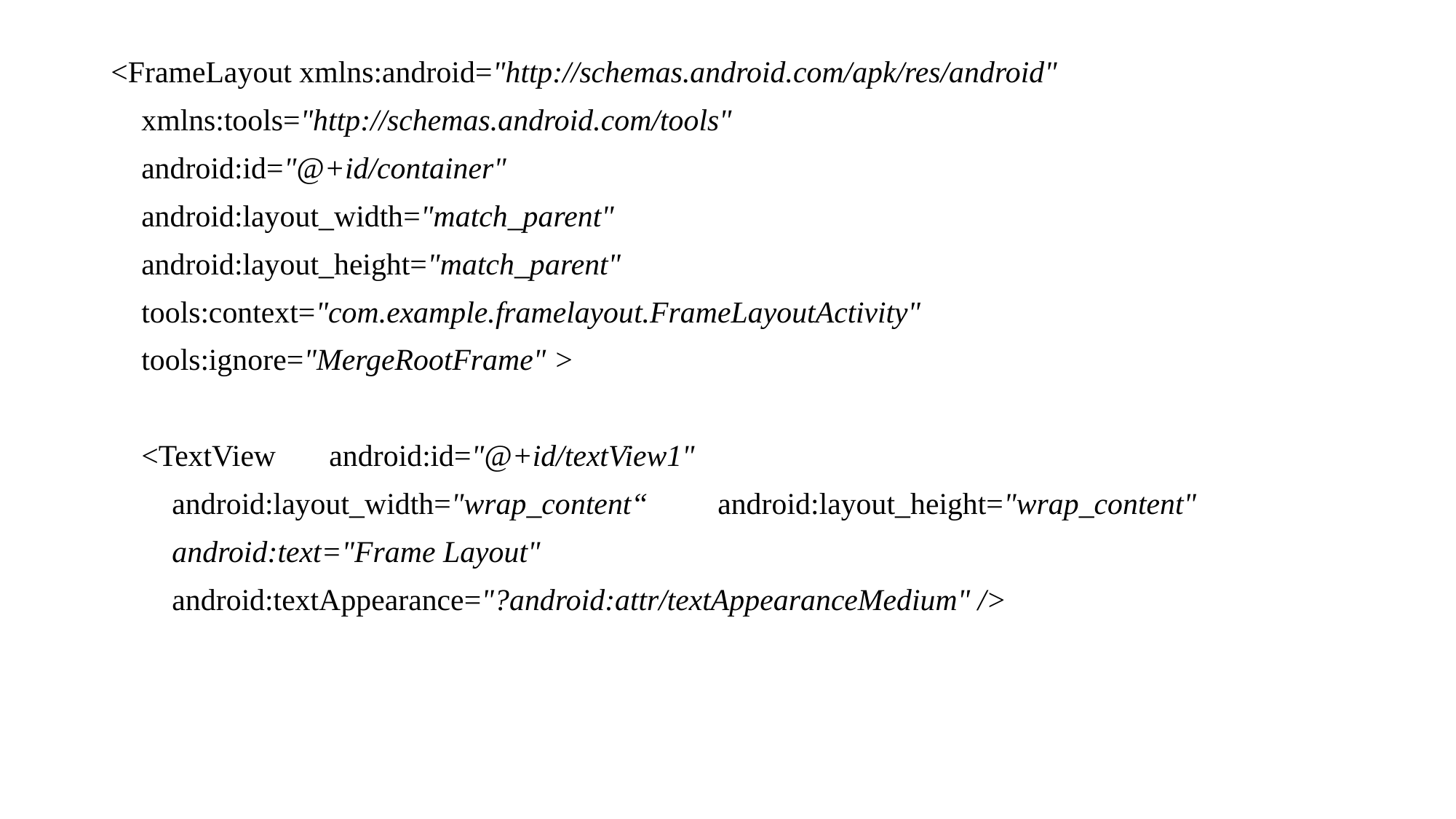

<FrameLayout xmlns:android="http://schemas.android.com/apk/res/android"
    xmlns:tools="http://schemas.android.com/tools"
    android:id="@+id/container"
    android:layout_width="match_parent"
    android:layout_height="match_parent"
    tools:context="com.example.framelayout.FrameLayoutActivity"
    tools:ignore="MergeRootFrame" >

    <TextView	android:id="@+id/textView1"
        android:layout_width="wrap_content“	        android:layout_height="wrap_content"
        android:text="Frame Layout"
        android:textAppearance="?android:attr/textAppearanceMedium" />